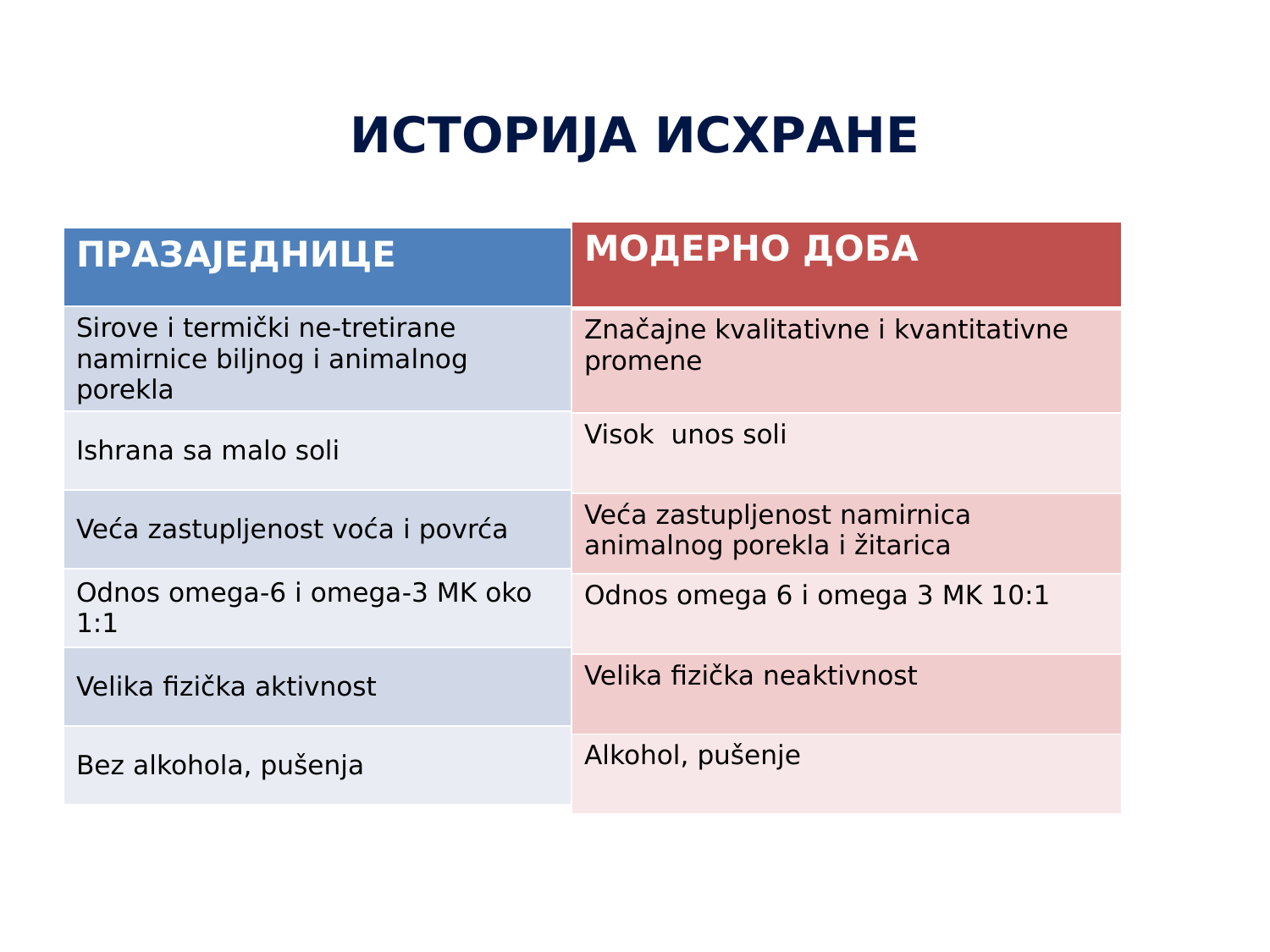

# ИСТОРИЈА ИСХРАНЕ
| МОДЕРНО ДОБА |
| --- |
| Značajne kvalitativne i kvantitativne promene |
| Visok unos soli |
| Veća zastupljenost namirnica animalnog porekla i žitarica |
| Odnos omega 6 i omega 3 MK 10:1 |
| Velika fizička neaktivnost |
| Alkohol, pušenje |
| ПРАЗАЈЕДНИЦЕ |
| --- |
| Sirove i termički ne-tretirane namirnice biljnog i animalnog porekla |
| Ishrana sa malo soli |
| Veća zastupljenost voća i povrća |
| Odnos omega-6 i omega-3 MK oko 1:1 |
| Velika fizička aktivnost |
| Bez alkohola, pušenja |